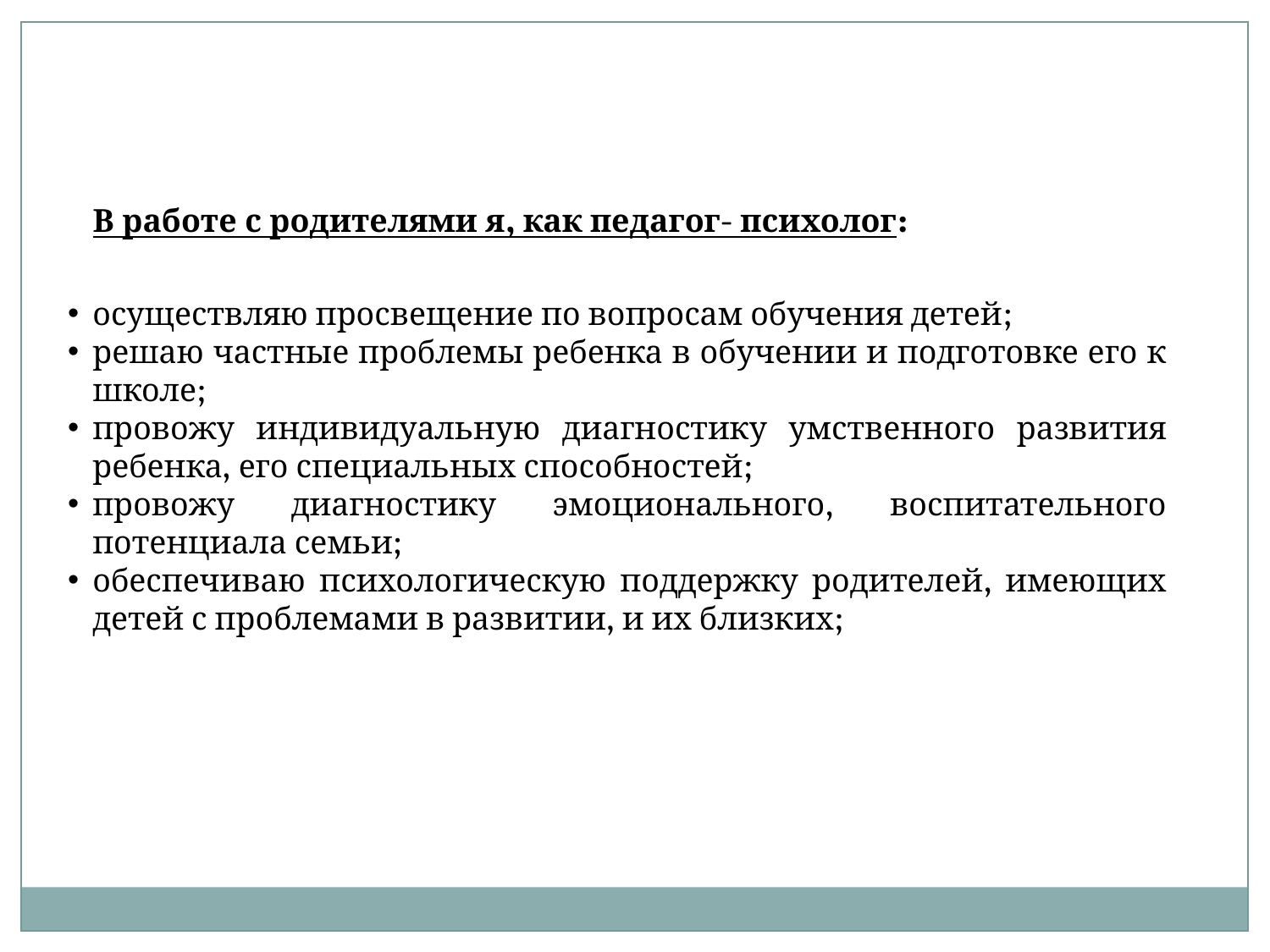

В работе с родителями я, как педагог- психолог:

осуществляю просвещение по вопросам обучения детей;
решаю частные проблемы ребенка в обучении и подготовке его к школе;
провожу индивидуальную диагностику умственного развития ребенка, его специальных способностей;
провожу диагностику эмоционального, воспитательного потенциала семьи;
обеспечиваю психологическую поддержку родителей, имеющих детей с проблемами в развитии, и их близких;